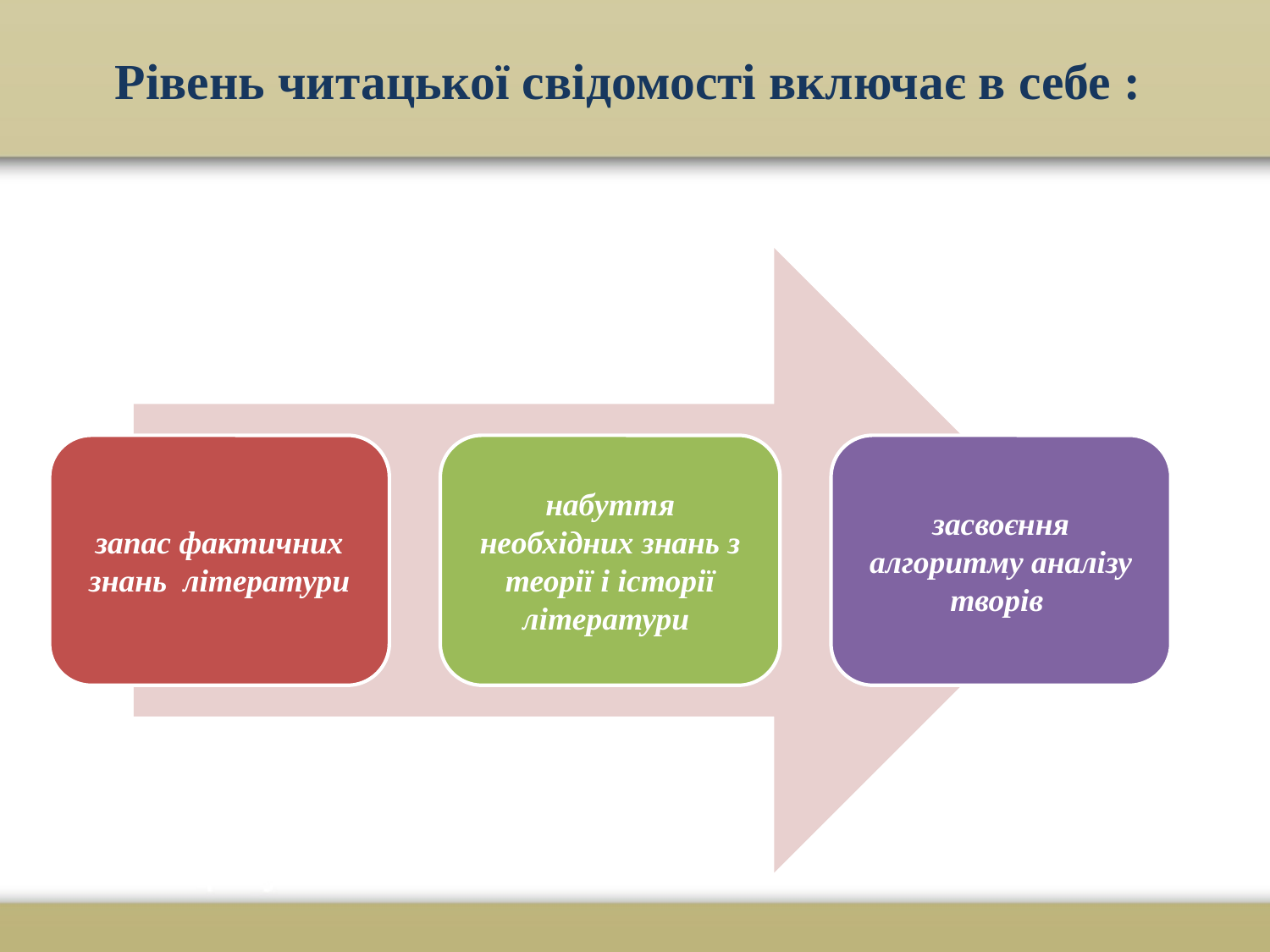

# Рівень читацької свідомості включає в себе :
запас фактичних знань  літератури
набуття необхідних знань з теорії і історії літератури
засвоєння алгоритму аналізу творів